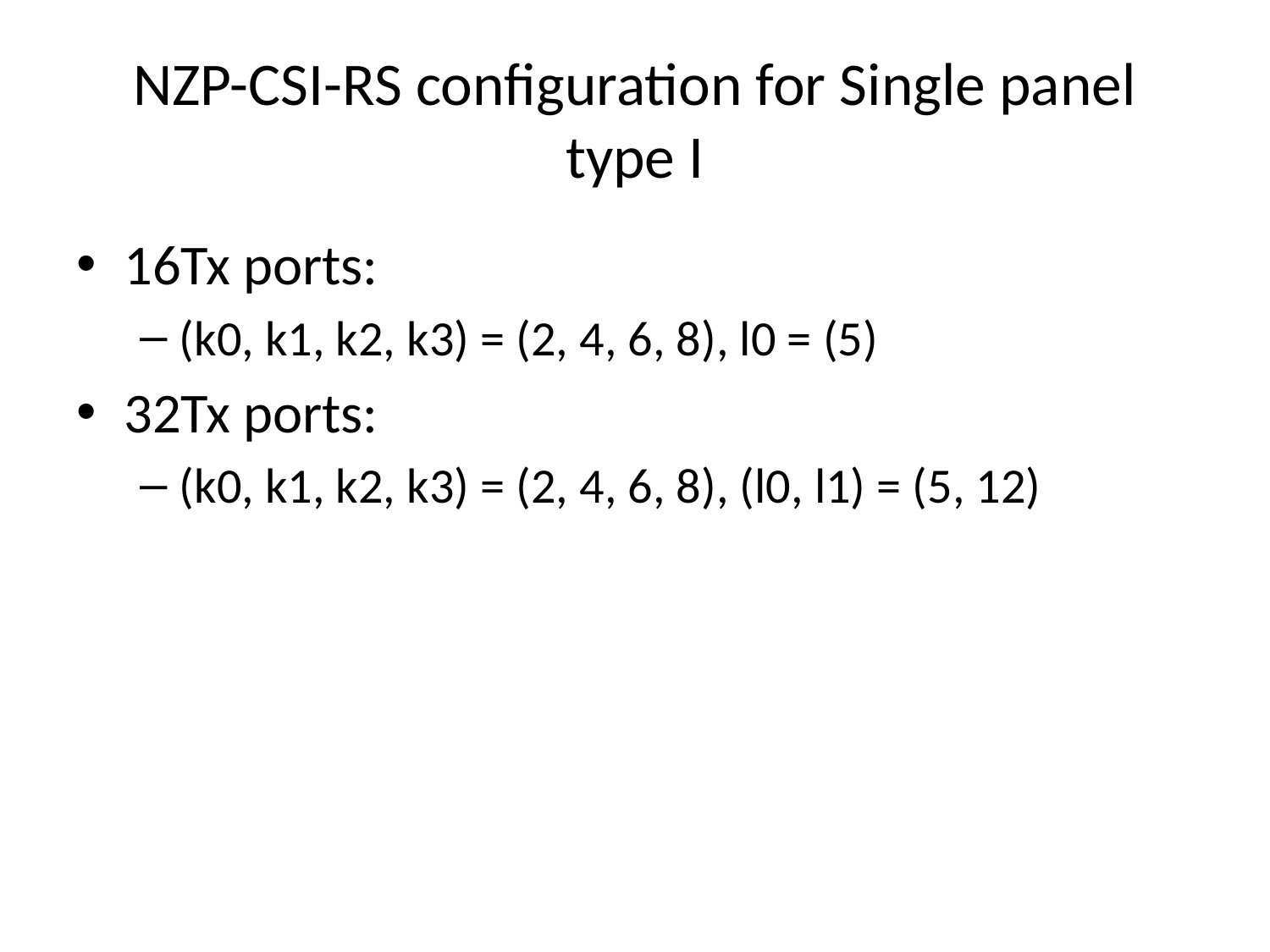

# NZP-CSI-RS configuration for Single panel type I
16Tx ports:
(k0, k1, k2, k3) = (2, 4, 6, 8), l0 = (5)
32Tx ports:
(k0, k1, k2, k3) = (2, 4, 6, 8), (l0, l1) = (5, 12)